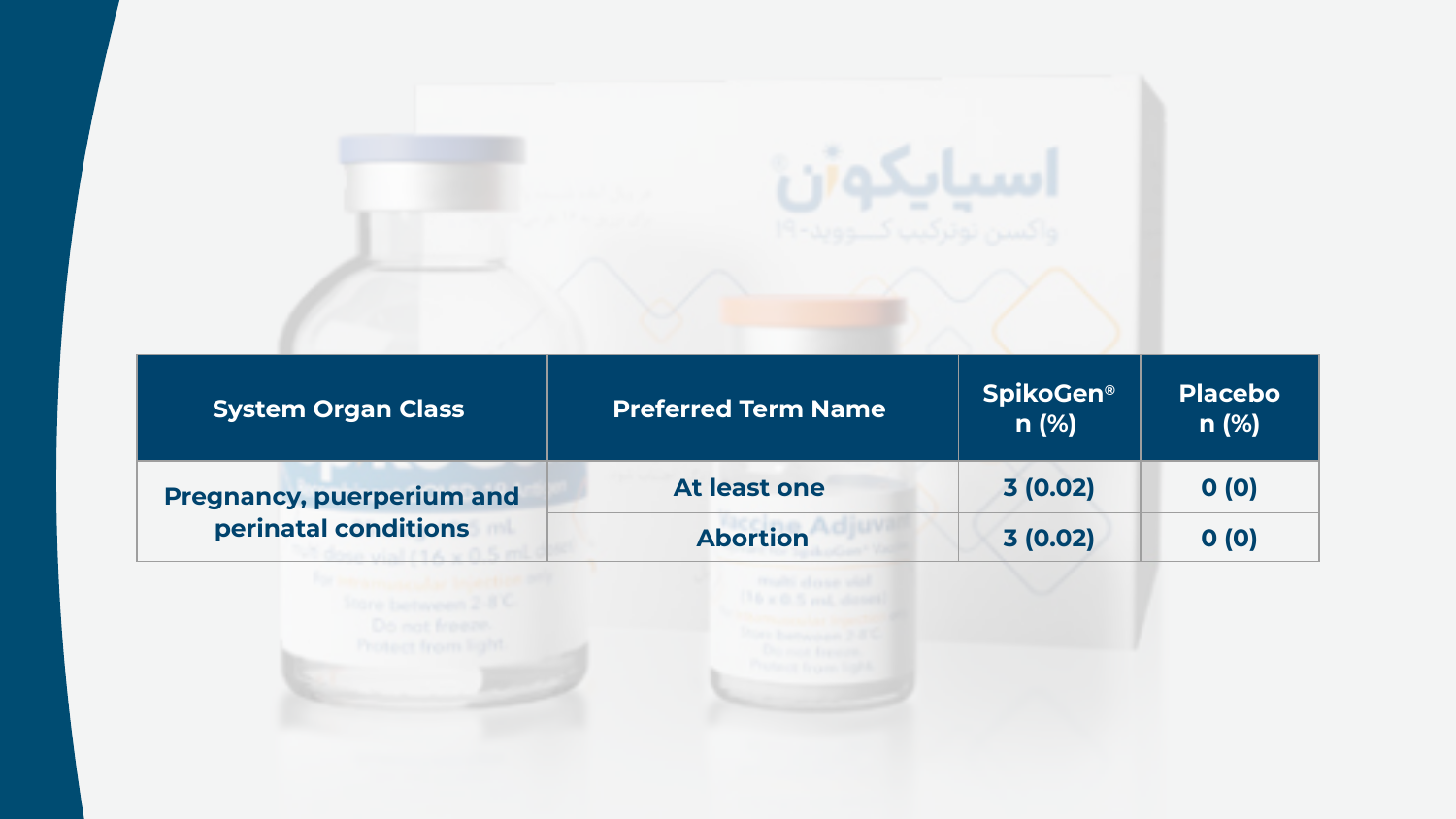

| System Organ Class | Preferred Term Name | SpikoGen® n (%) | Placebo n (%) |
| --- | --- | --- | --- |
| Pregnancy, puerperium and perinatal conditions | At least one | 3 (0.02) | 0 (0) |
|  | Abortion | 3 (0.02) | 0 (0) |